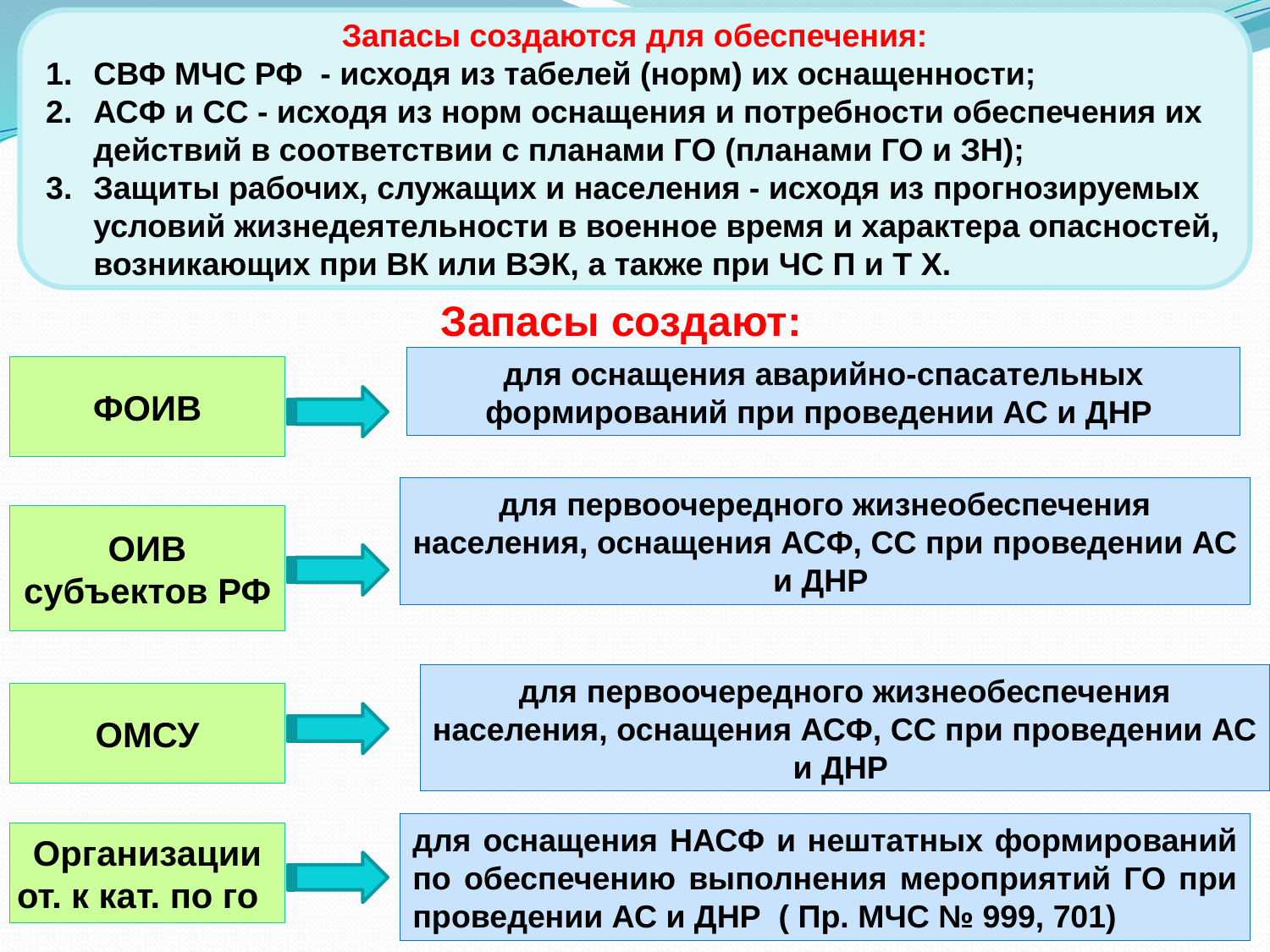

Запасы создаются для обеспечения:
СВФ МЧС РФ  - исходя из табелей (норм) их оснащенности;
АСФ и СС - исходя из норм оснащения и потребности обеспечения их действий в соответствии с планами ГО (планами ГО и ЗН);
Защиты рабочих, служащих и населения - исходя из прогнозируемых условий жизнедеятельности в военное время и характера опасностей, возникающих при ВК или ВЭК, а также при ЧС П и Т Х.
Запасы создают:
для оснащения аварийно-спасательных формирований при проведении АС и ДНР
ФОИВ

для первоочередного жизнеобеспечения населения, оснащения АСФ, СС при проведении АС и ДНР
ОИВ субъектов РФ

для первоочередного жизнеобеспечения населения, оснащения АСФ, СС при проведении АС и ДНР
ОМСУ

для оснащения НАСФ и нештатных формирований по обеспечению выполнения мероприятий ГО при проведении АС и ДНР  ( Пр. МЧС № 999, 701)
Организации
от. к кат. по го

14